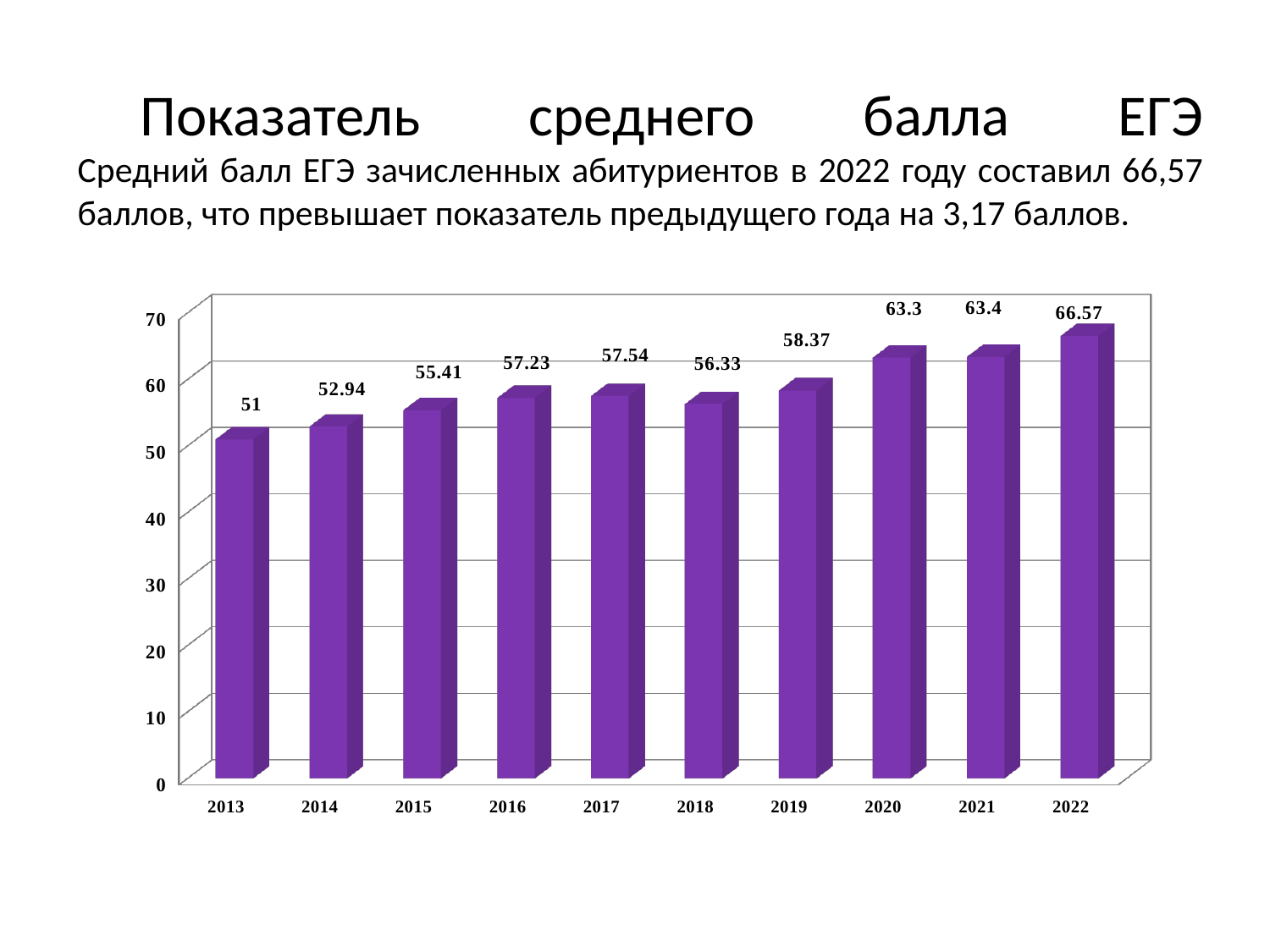

# Показатель среднего балла ЕГЭ Средний балл ЕГЭ зачисленных абитуриентов в 2022 году составил 66,57 баллов, что превышает показатель предыдущего года на 3,17 баллов.

[unsupported chart]